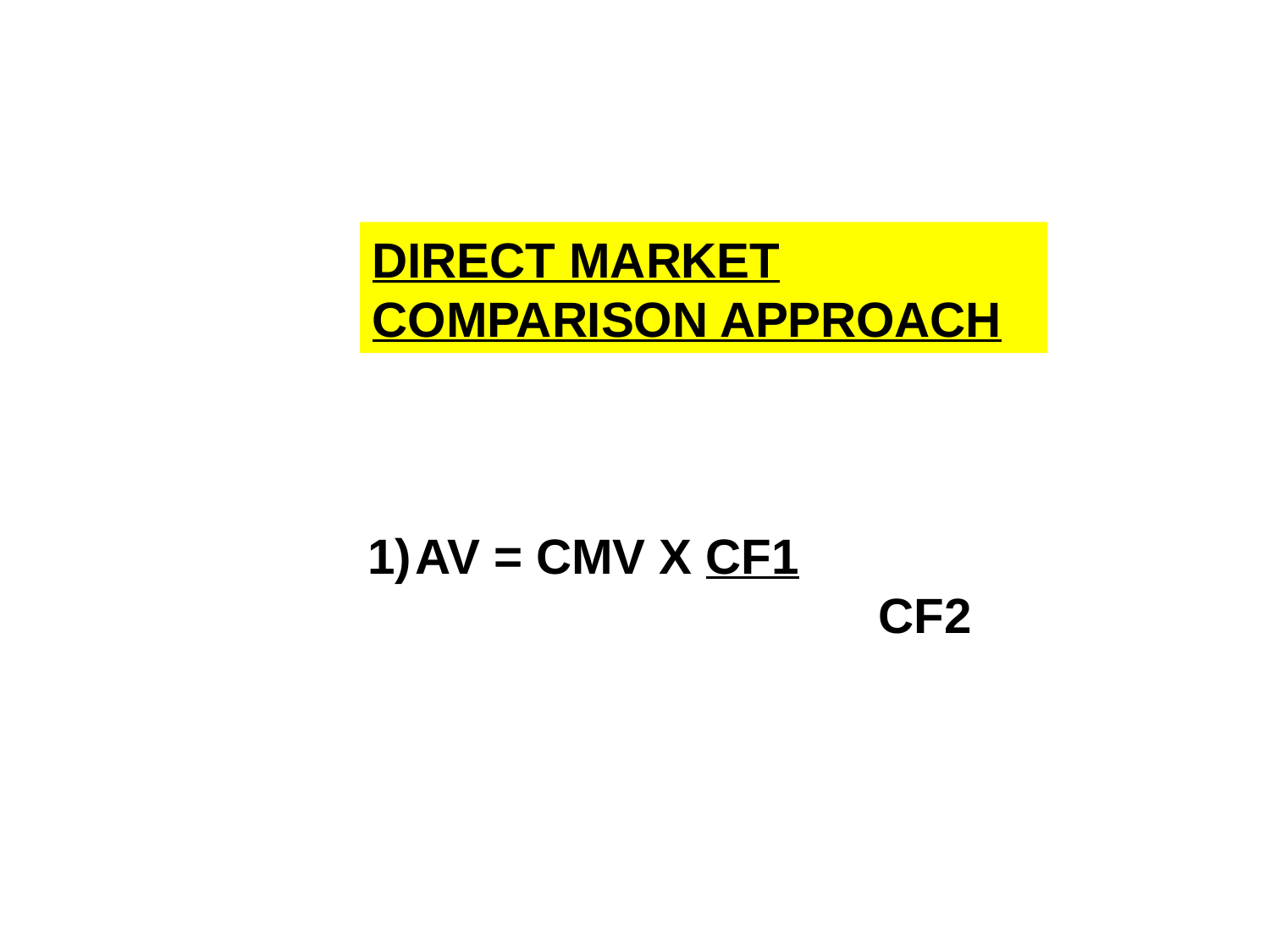

DIRECT MARKET COMPARISON APPROACH
AV = CMV X CF1                               		      CF2